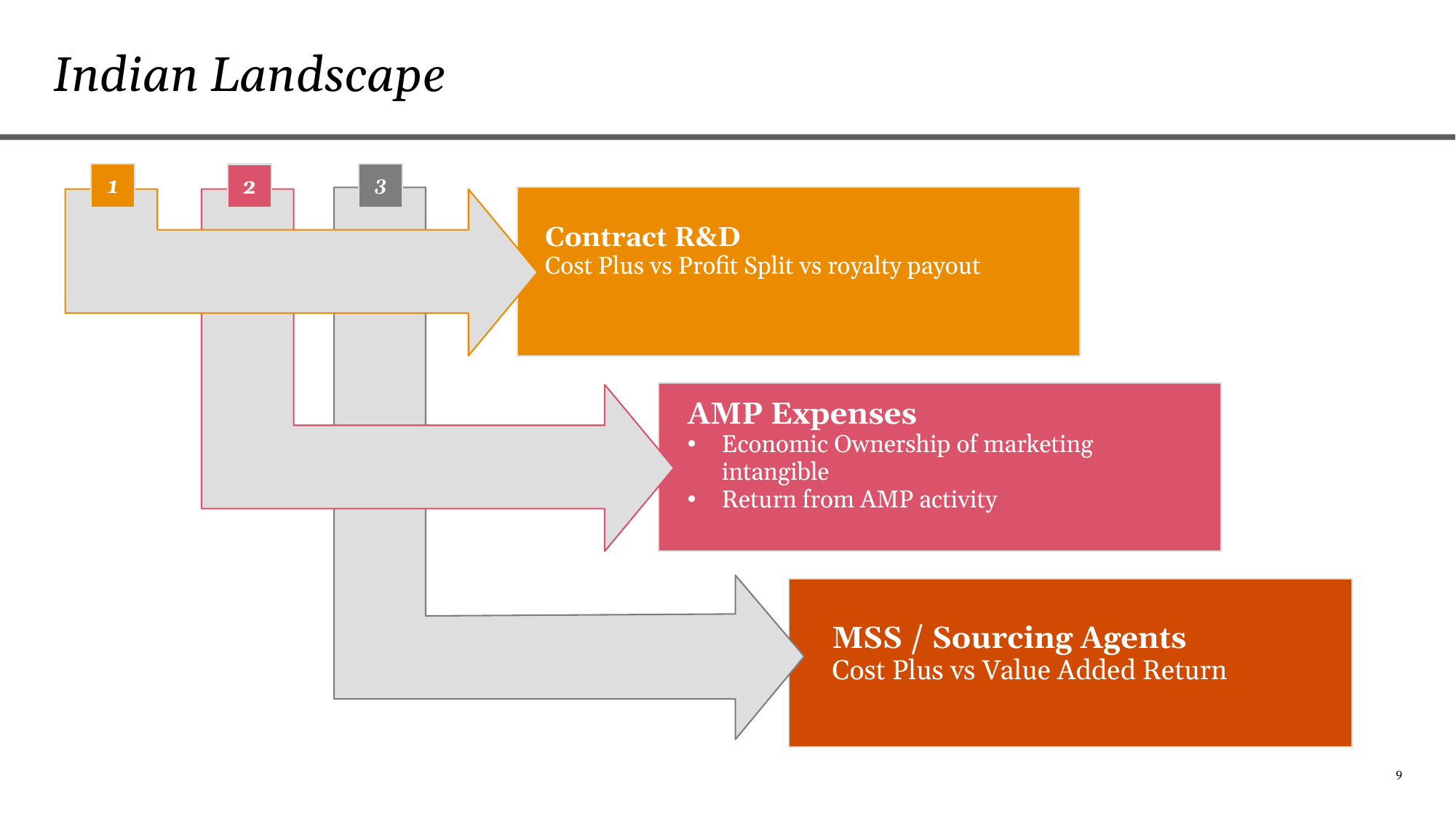

# Indian Landscape
1
3
2

Contract R&D
Cost Plus vs Profit Split vs royalty payout

AMP Expenses
Economic Ownership of marketing intangible
Return from AMP activity

Article 7 of the Tax Treaty
MSS / Sourcing Agents
Cost Plus vs Value Added Return
9